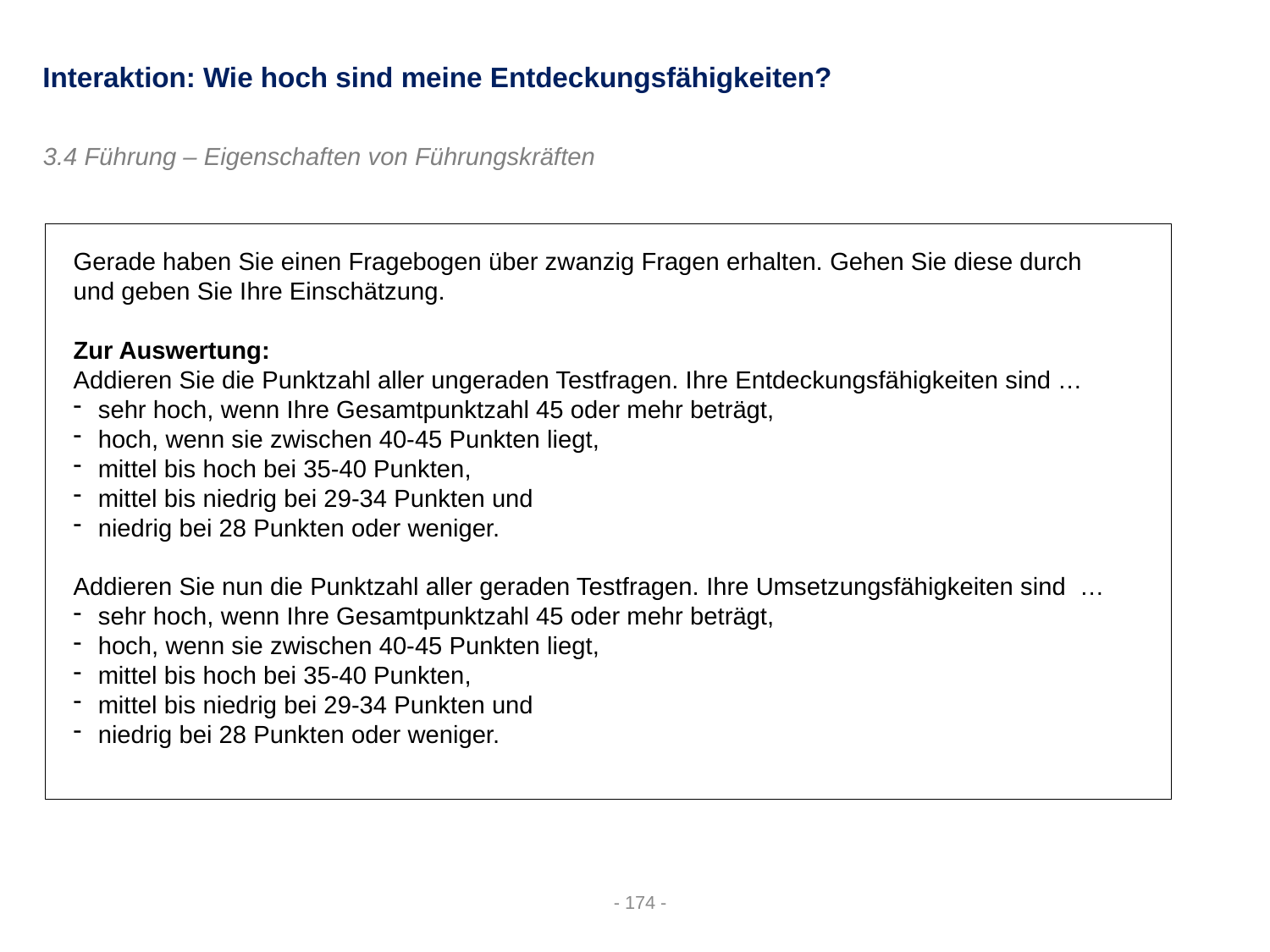

Interaktion: Wie hoch sind meine Entdeckungsfähigkeiten?
3.4 Führung – Eigenschaften von Führungskräften

Gerade haben Sie einen Fragebogen über zwanzig Fragen erhalten. Gehen Sie diese durch und geben Sie Ihre Einschätzung.

Zur Auswertung:
Addieren Sie die Punktzahl aller ungeraden Testfragen. Ihre Entdeckungsfähigkeiten sind …
sehr hoch, wenn Ihre Gesamtpunktzahl 45 oder mehr beträgt,
hoch, wenn sie zwischen 40-45 Punkten liegt,
mittel bis hoch bei 35-40 Punkten,
mittel bis niedrig bei 29-34 Punkten und
niedrig bei 28 Punkten oder weniger.

Addieren Sie nun die Punktzahl aller geraden Testfragen. Ihre Umsetzungsfähigkeiten sind  …
sehr hoch, wenn Ihre Gesamtpunktzahl 45 oder mehr beträgt,
hoch, wenn sie zwischen 40-45 Punkten liegt,
mittel bis hoch bei 35-40 Punkten,
mittel bis niedrig bei 29-34 Punkten und
niedrig bei 28 Punkten oder weniger.
- 174 -